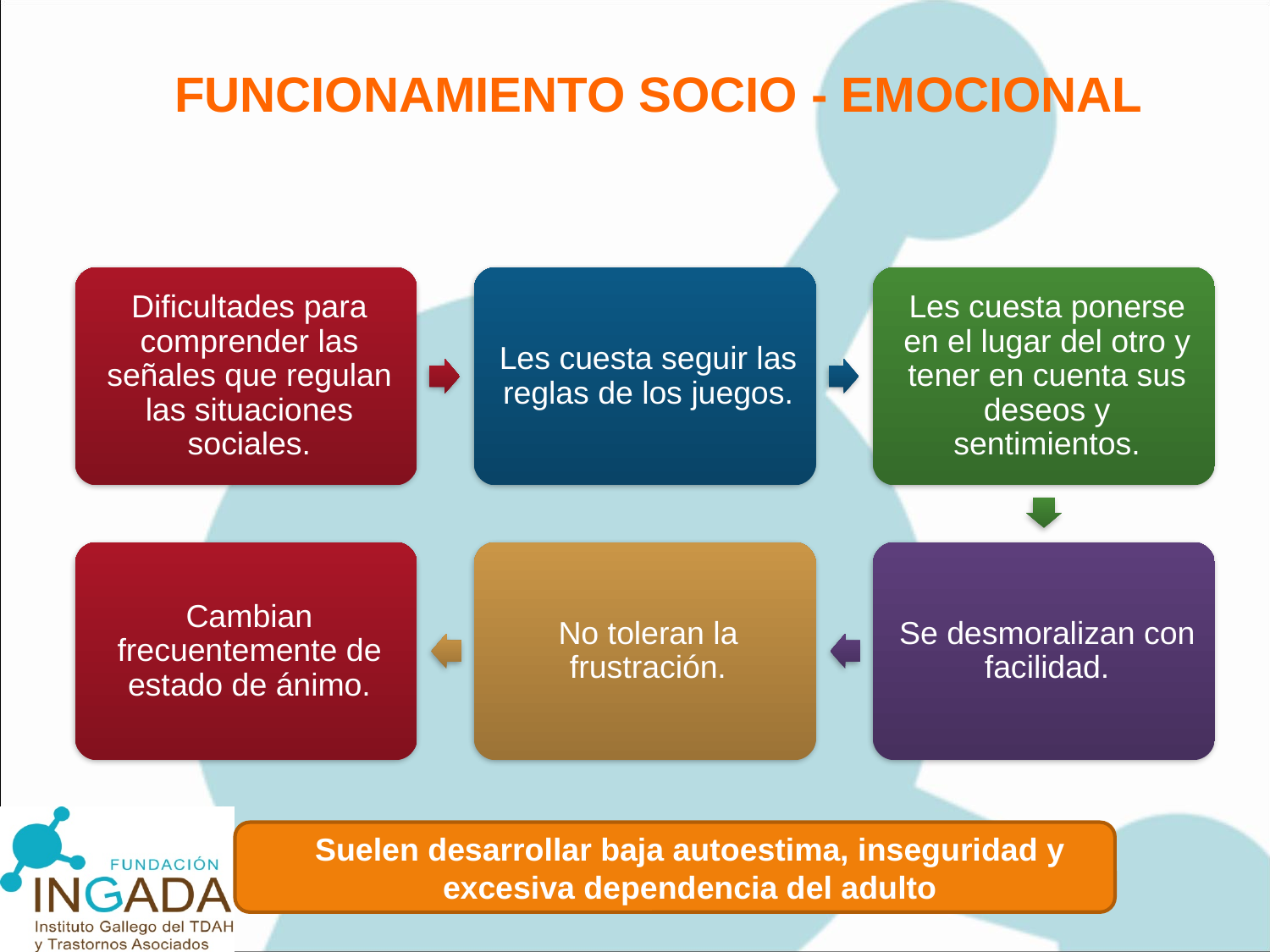

FUNCIONAMIENTO SOCIO - EMOCIONAL
Dificultades para comprender las señales que regulan las situaciones sociales.

Les cuesta seguir las reglas de los juegos.

Les cuesta ponerse en el lugar del otro y tener en cuenta sus deseos y sentimientos.

Se desmoralizan con facilidad.

No toleran la frustración.

Cambian frecuentemente de estado de ánimo.

Suelen desarrollar baja autoestima, inseguridad y excesiva dependencia del adulto